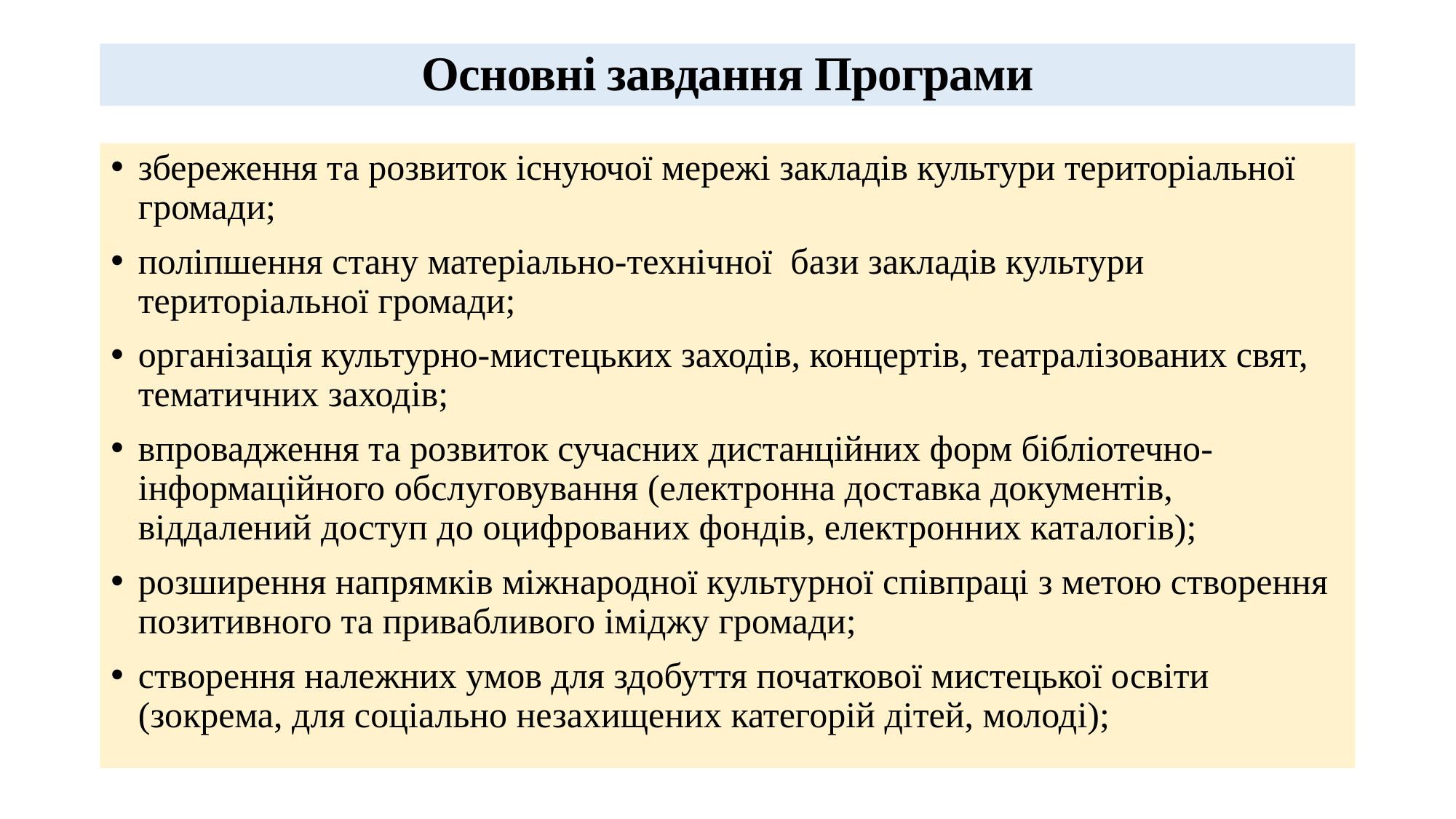

# Основні завдання Програми
збереження та розвиток існуючої мережі закладів культури територіальної громади;
поліпшення стану матеріально-технічної  бази закладів культури територіальної громади;
організація культурно-мистецьких заходів, концертів, театралізованих свят, тематичних заходів;
впровадження та розвиток сучасних дистанційних форм бібліотечно-інформаційного обслуговування (електронна доставка документів, віддалений доступ до оцифрованих фондів, електронних каталогів);
розширення напрямків міжнародної культурної співпраці з метою створення позитивного та привабливого іміджу громади;
створення належних умов для здобуття початкової мистецької освіти (зокрема, для соціально незахищених категорій дітей, молоді);